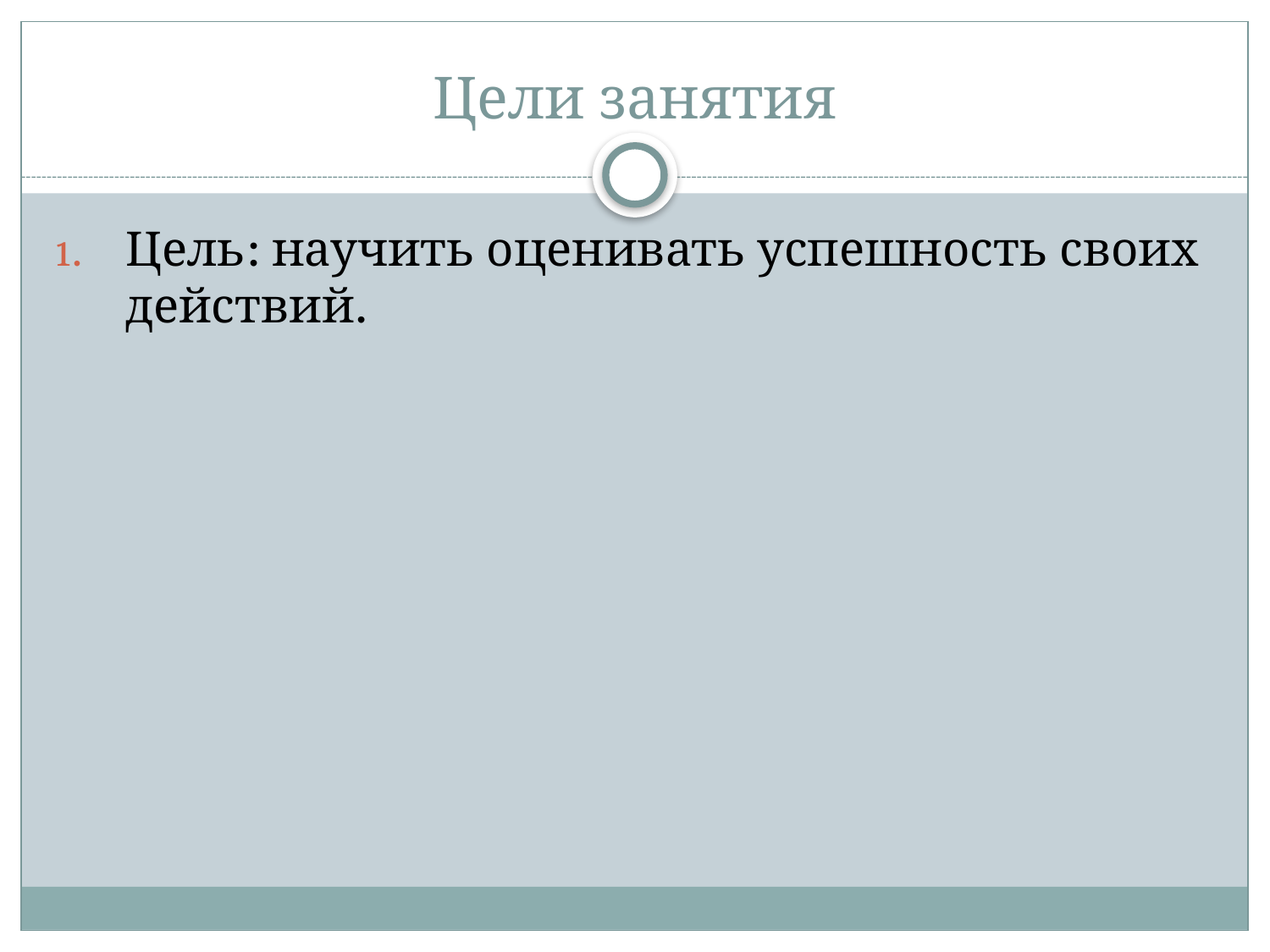

# Цели занятия
Цель: научить оценивать успешность своих действий.